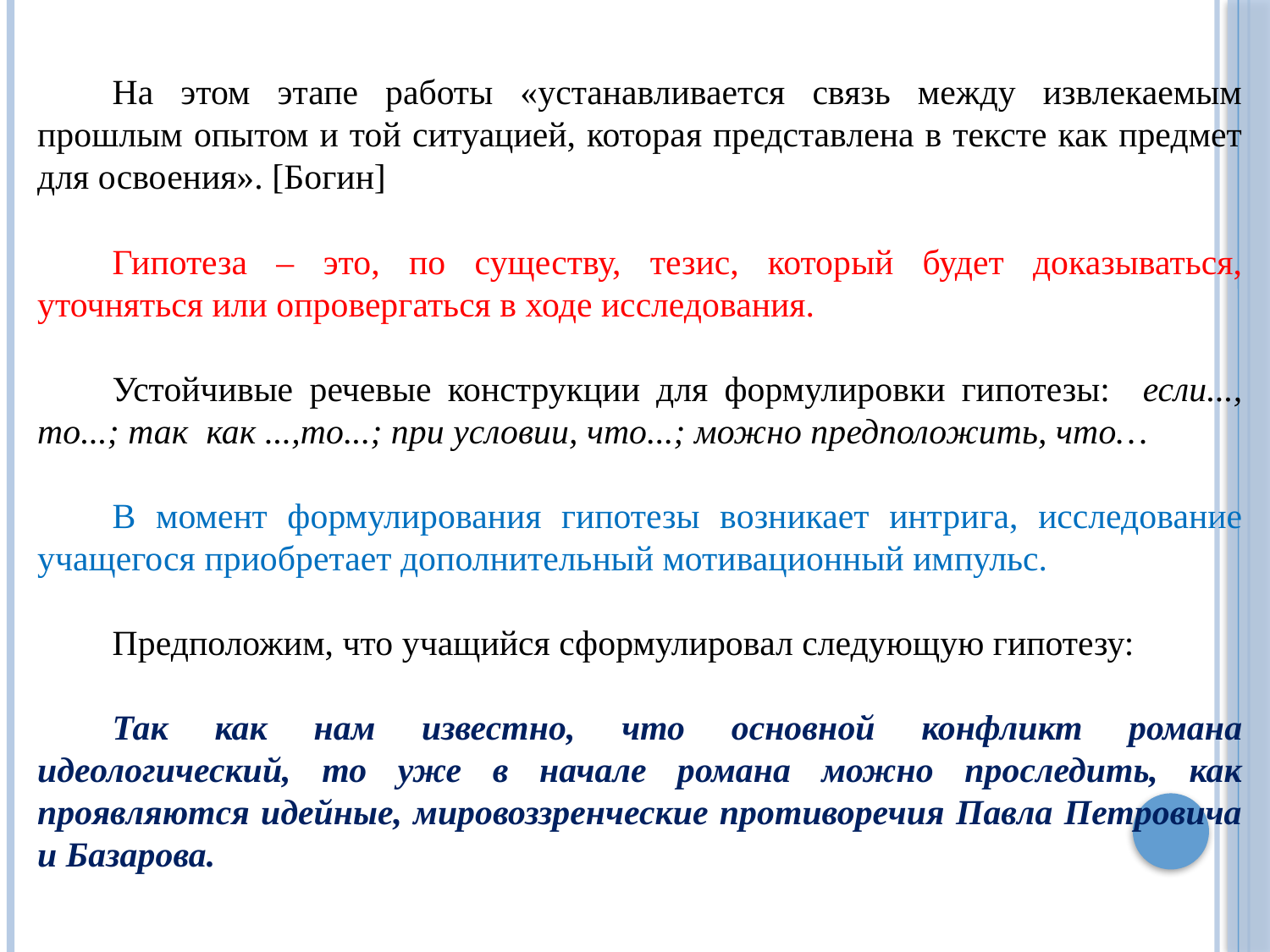

На этом этапе работы «устанавливается связь между извлекаемым прошлым опытом и той ситуацией, которая представлена в тексте как предмет для освоения». [Богин]

Гипотеза – это, по существу, тезис, который будет доказываться, уточняться или опровергаться в ходе исследования.

Устойчивые речевые конструкции для формулировки гипотезы:  если..., то...; так  как ...,то...; при условии, что...; можно предположить, что…

В момент формулирования гипотезы возникает интрига, исследование учащегося приобретает дополнительный мотивационный импульс.

Предположим, что учащийся сформулировал следующую гипотезу:

Так как нам известно, что основной конфликт романа идеологический, то уже в начале романа можно проследить, как проявляются идейные, мировоззренческие противоречия Павла Петровича и Базарова.